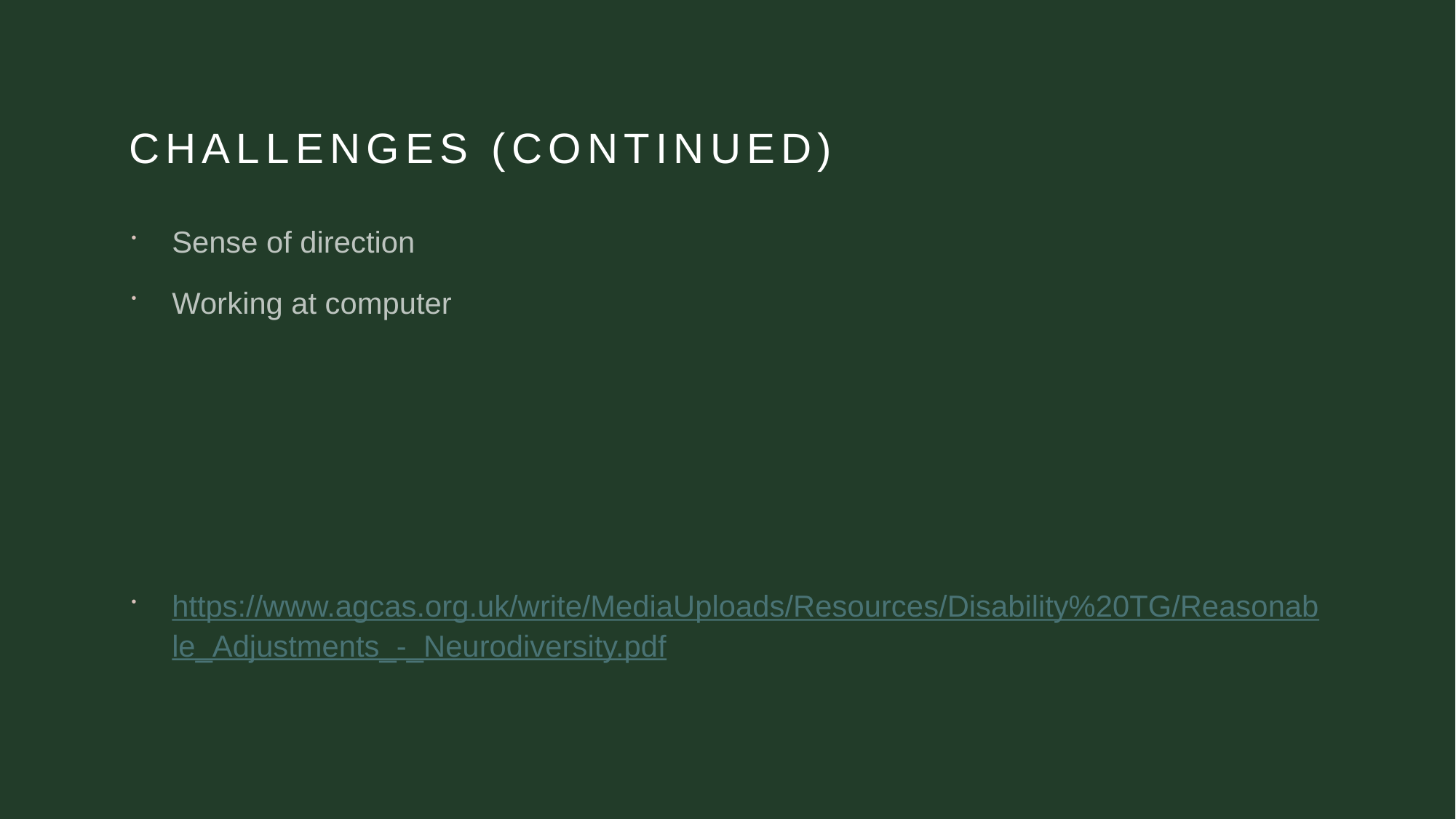

# Challenges (continued)
Sense of direction
Working at computer

https://www.agcas.org.uk/write/MediaUploads/Resources/Disability%20TG/Reasonable_Adjustments_-_Neurodiversity.pdf